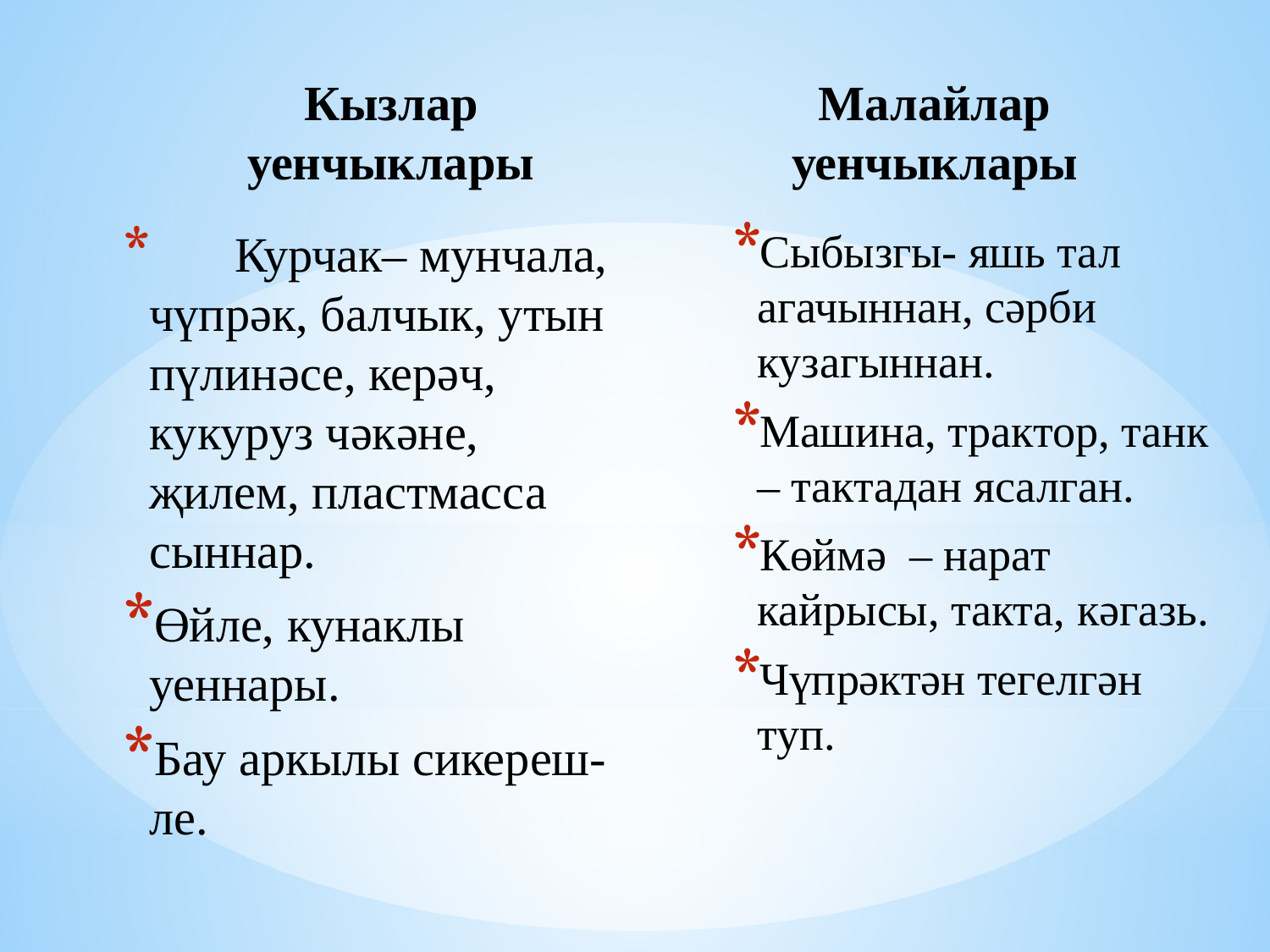

Малайлар уенчыклары
Кызлар уенчыклары
        Курчак– мунчала, чүпрәк, балчык, утын пүлинәсе, керәч,  кукуруз чәкәне, җилем, пластмасса сыннар.
Өйле, кунаклы уеннары.
Бау аркылы сикереш-ле.
Сыбызгы- яшь тал агачыннан, сәрби кузагыннан.
Машина, трактор, танк – тактадан ясалган.
Көймә  – нарат кайрысы, такта, кәгазь.
Чүпрәктән тегелгән туп.